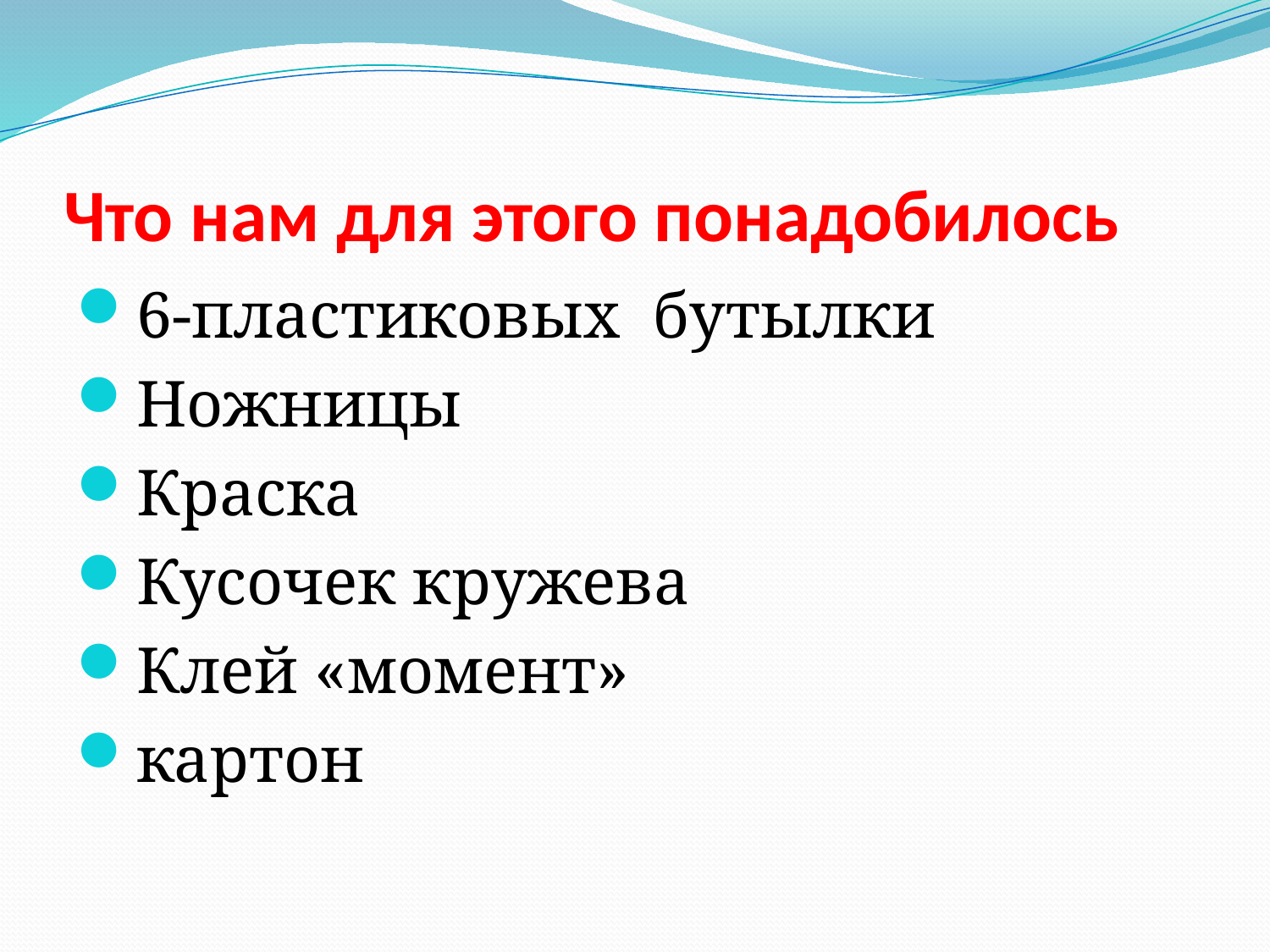

# Что нам для этого понадобилось
6-пластиковых  бутылки
Ножницы
Краска
Кусочек кружева
Клей «момент»
картон